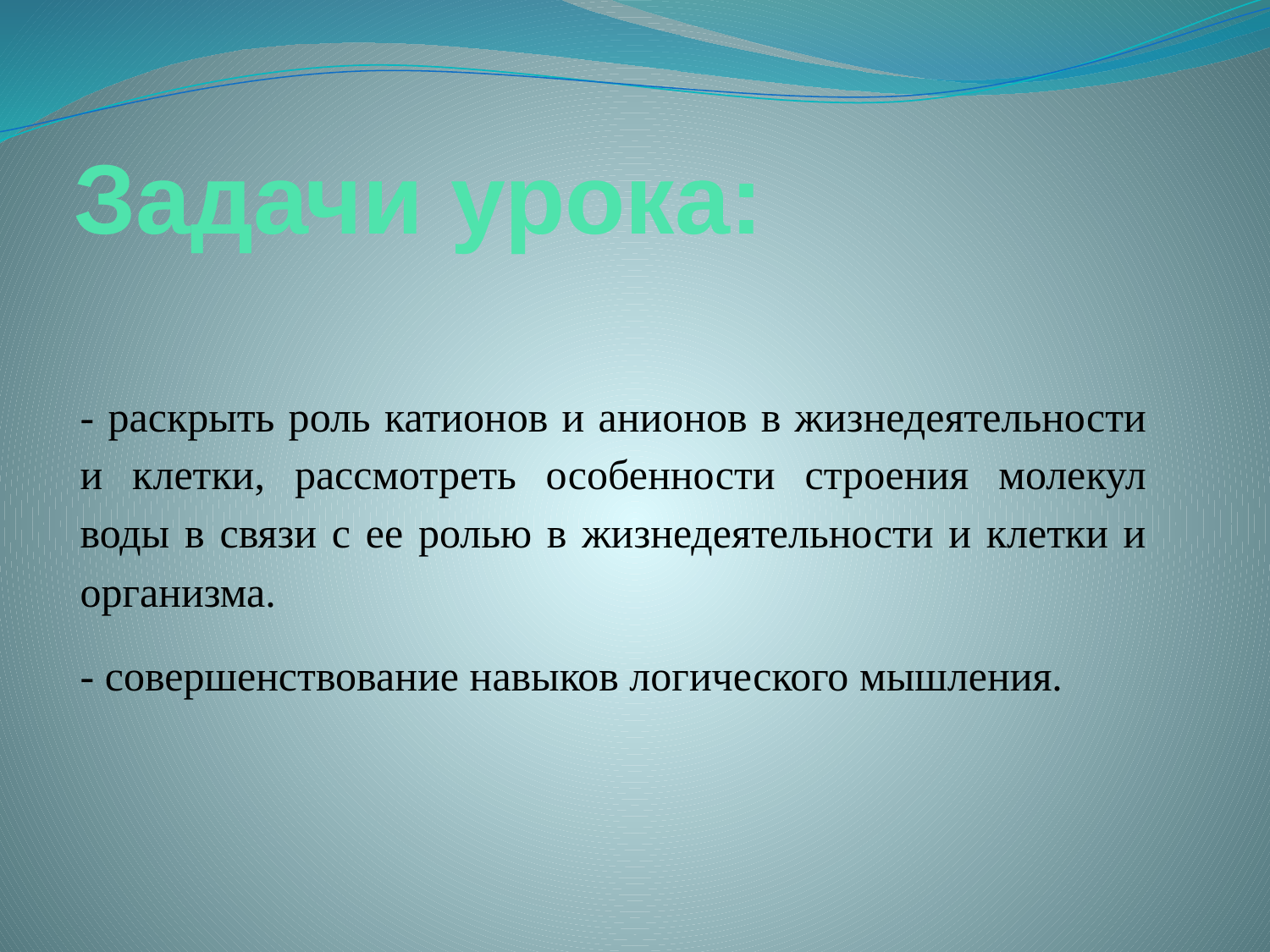

# Задачи урока:
- раскрыть роль катионов и анионов в жизнедеятельности и клетки, рассмотреть особенности строения молекул воды в связи с ее ролью в жизнедеятельности и клетки и организма.
- совершенствование навыков логического мышления.